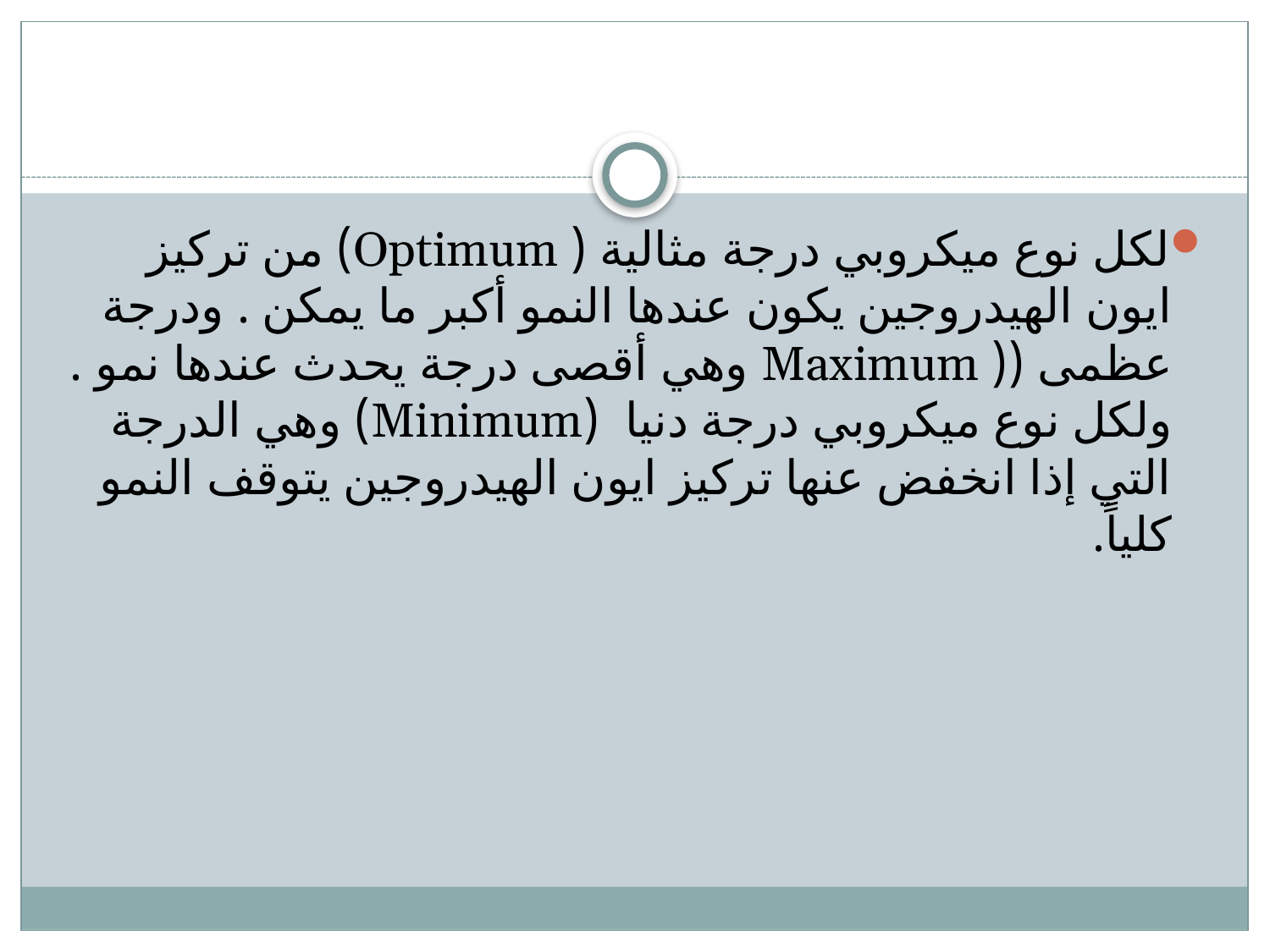

#
لكل نوع ميكروبي درجة مثالية ( Optimum) من تركيز ايون الهيدروجين يكون عندها النمو أكبر ما يمكن . ودرجة عظمى (( Maximum وهي أقصى درجة يحدث عندها نمو . ولكل نوع ميكروبي درجة دنيا  (Minimum) وهي الدرجة التي إذا انخفض عنها تركيز ايون الهيدروجين يتوقف النمو كلياً.